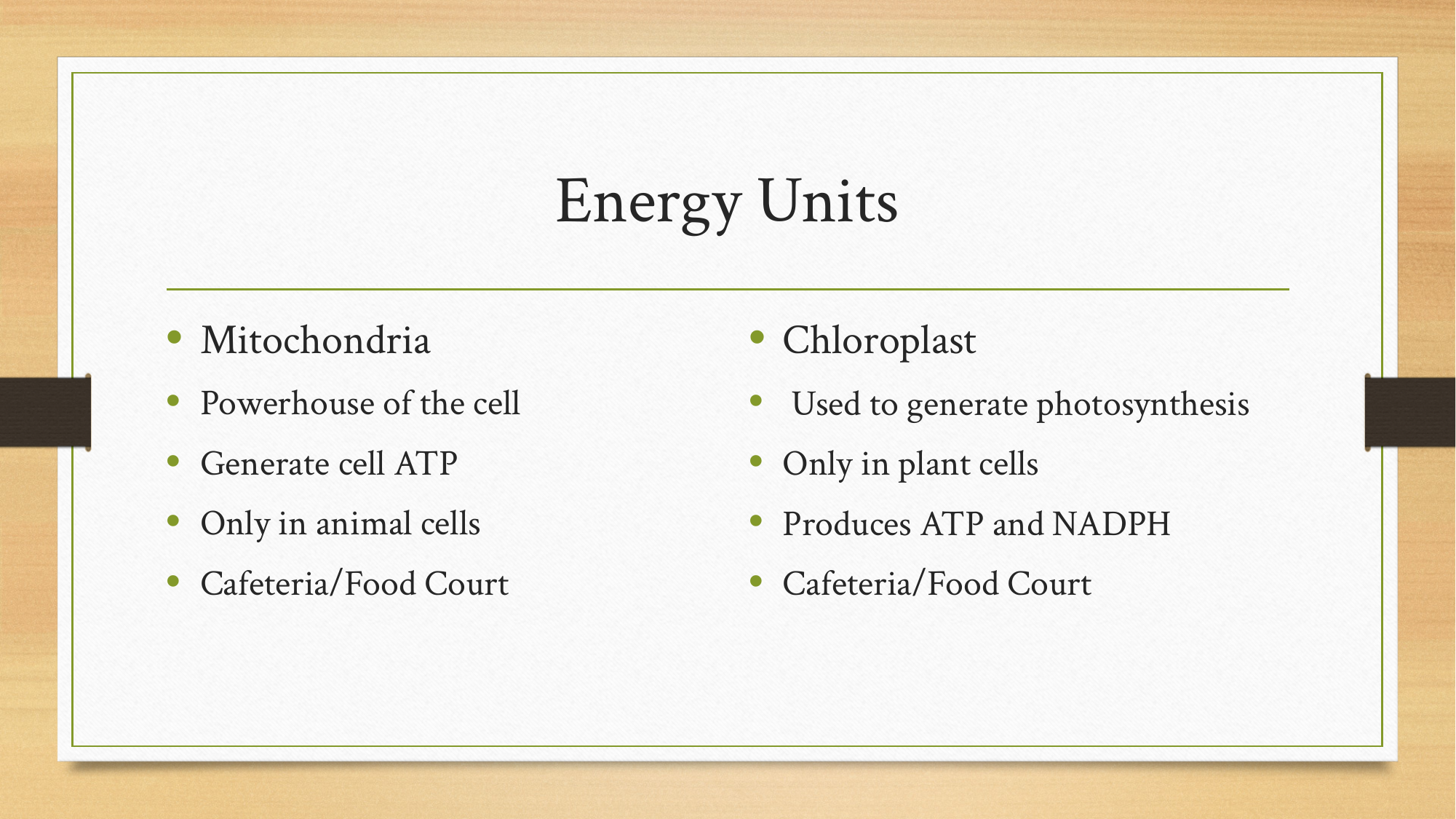

# Energy Units
Mitochondria
Powerhouse of the cell
Generate cell ATP
Only in animal cells
Cafeteria/Food Court

Chloroplast
 Used to generate photosynthesis
Only in plant cells
Produces ATP and NADPH
Cafeteria/Food Court